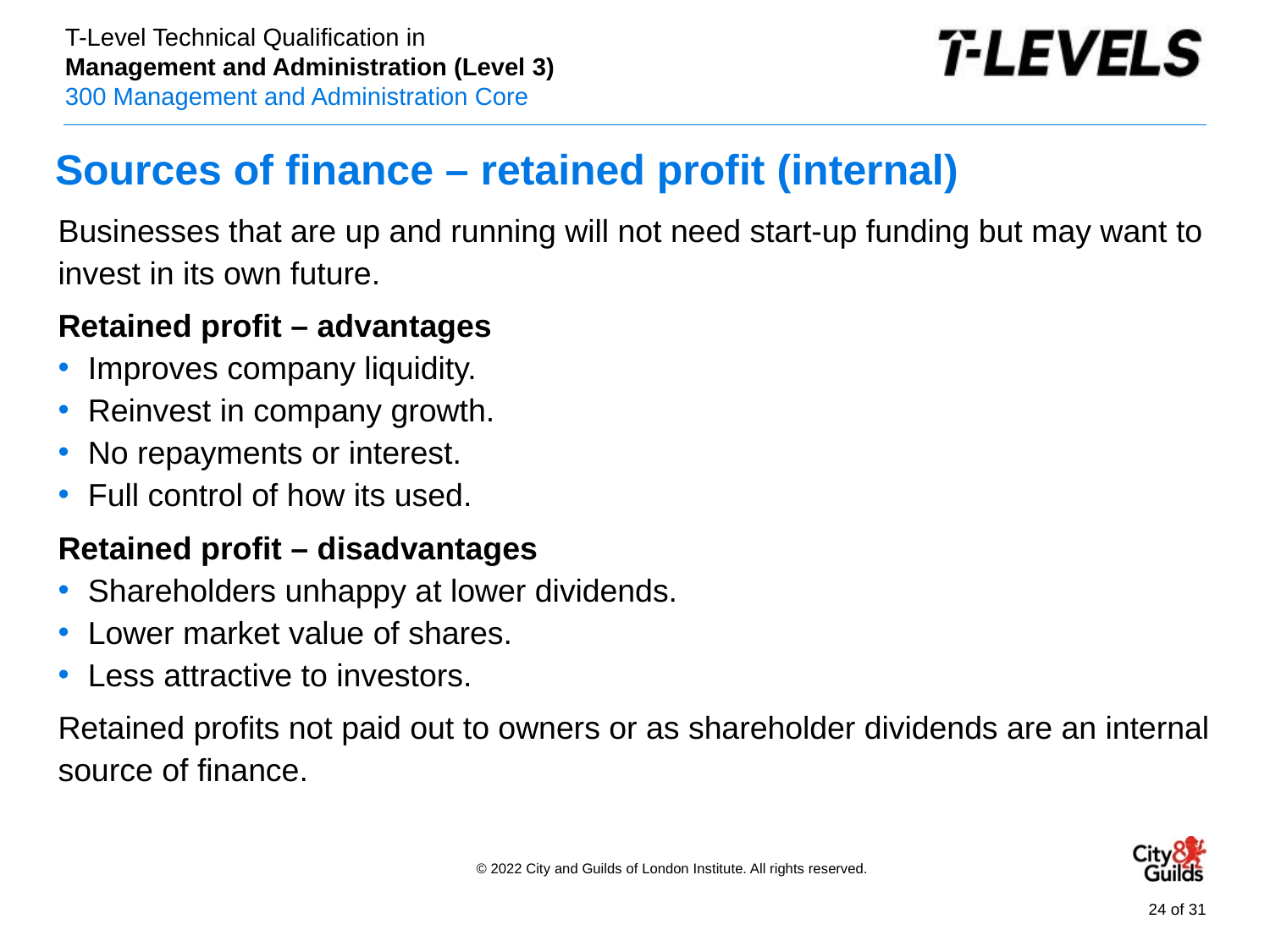

# Sources of finance – retained profit (internal)
Businesses that are up and running will not need start-up funding but may want to invest in its own future.
Retained profit – advantages
Improves company liquidity.
Reinvest in company growth.
No repayments or interest.
Full control of how its used.
Retained profit – disadvantages
Shareholders unhappy at lower dividends.
Lower market value of shares.
Less attractive to investors.
Retained profits not paid out to owners or as shareholder dividends are an internal source of finance.